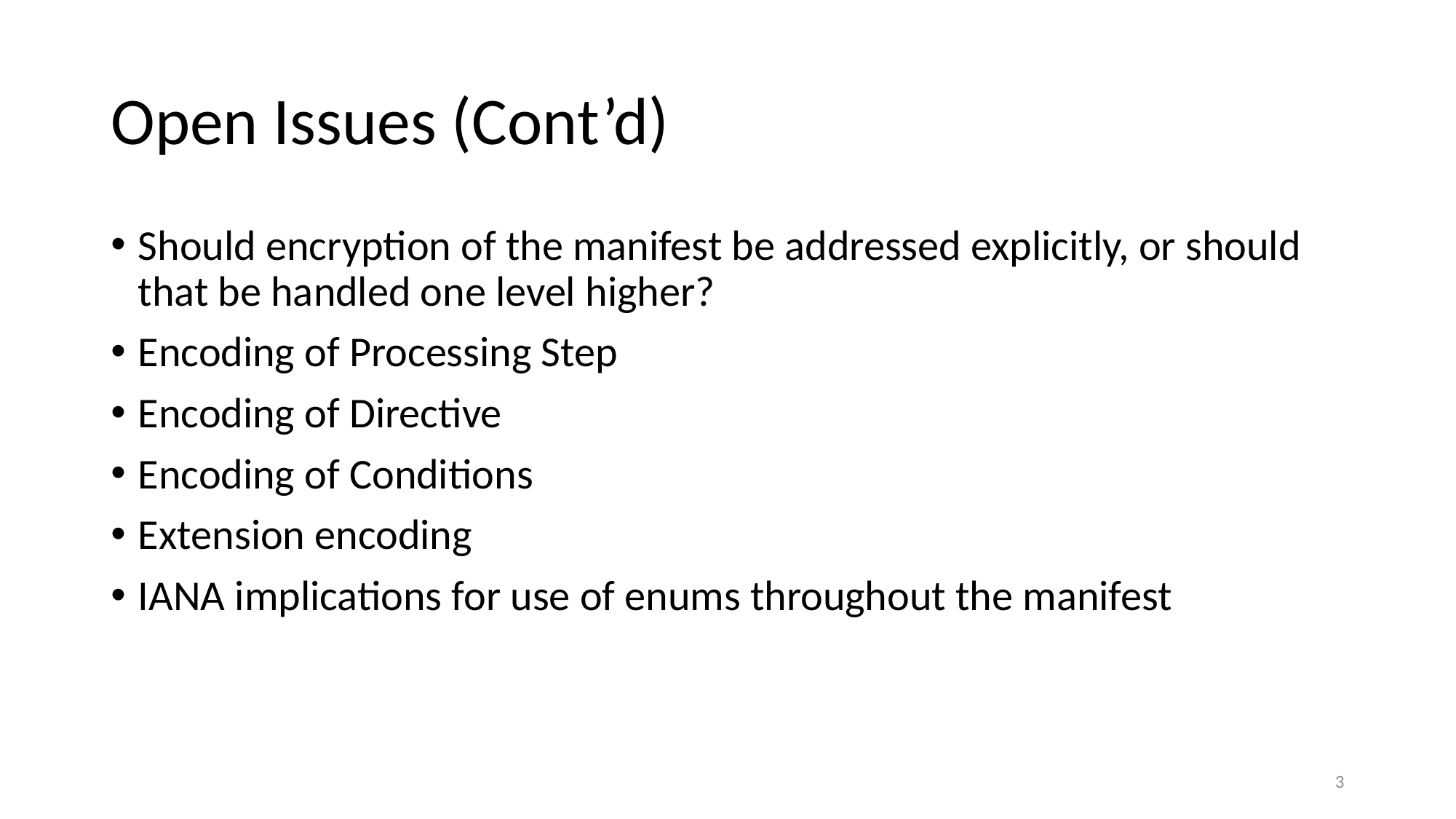

# Open Issues (Cont’d)
Should encryption of the manifest be addressed explicitly, or should that be handled one level higher?
Encoding of Processing Step
Encoding of Directive
Encoding of Conditions
Extension encoding
IANA implications for use of enums throughout the manifest

3